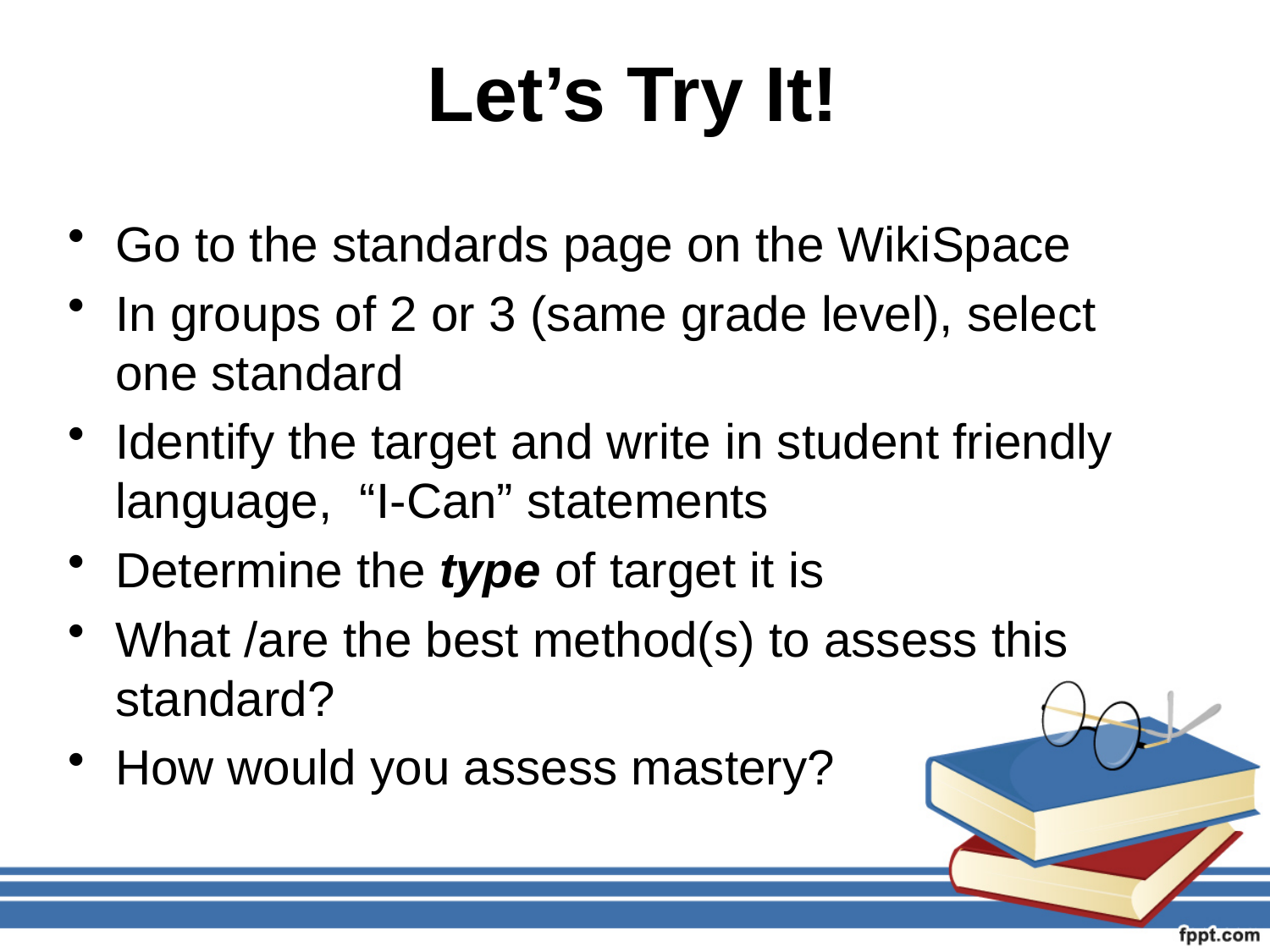

# Let’s Try It!
Go to the standards page on the WikiSpace
In groups of 2 or 3 (same grade level), select one standard
Identify the target and write in student friendly language,  “I-Can” statements
Determine the type of target it is
What /are the best method(s) to assess this standard?
How would you assess mastery?